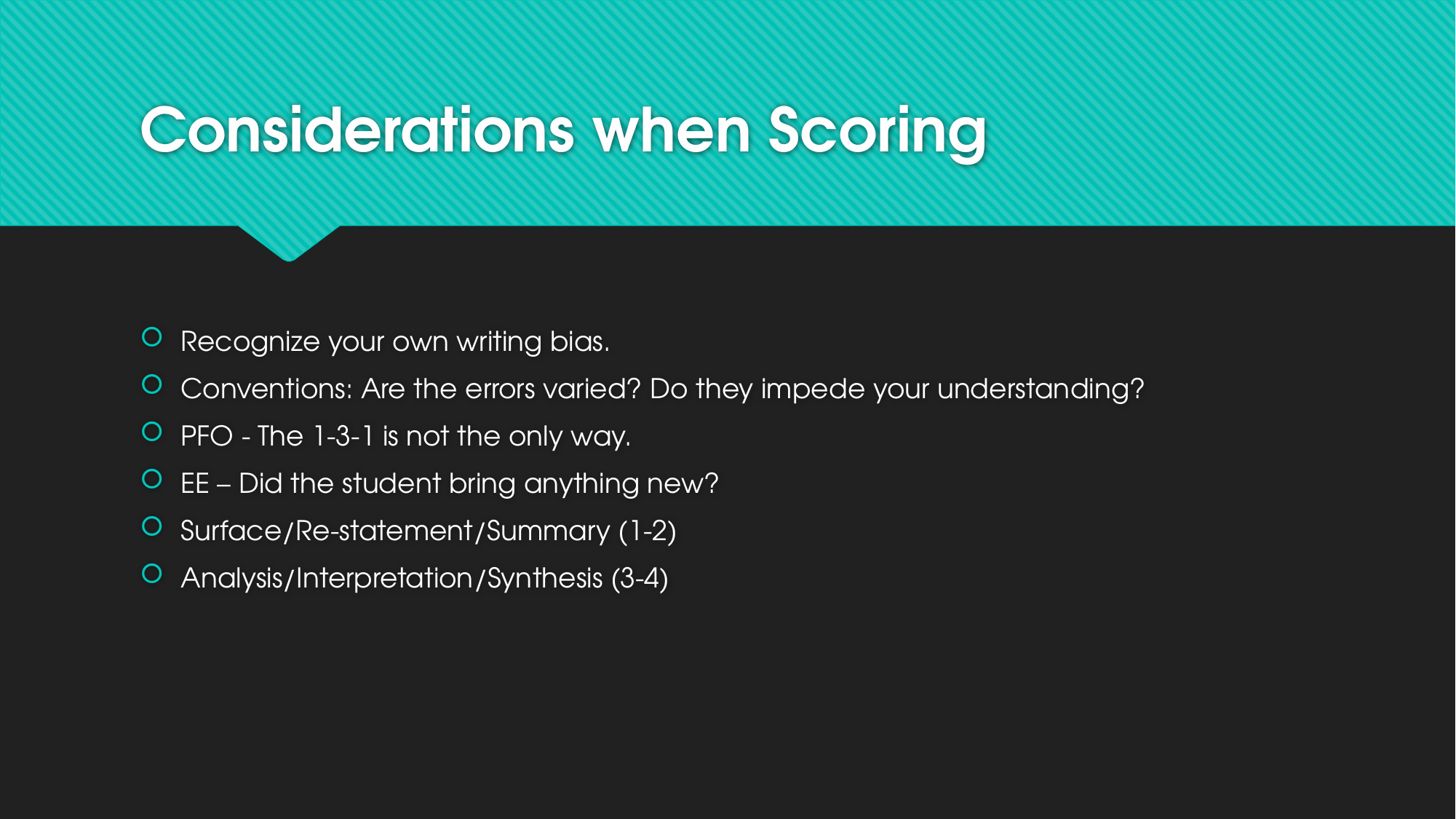

# Considerations when Scoring
Recognize your own writing bias.
Conventions: Are the errors varied? Do they impede your understanding?
PFO - The 1-3-1 is not the only way.
EE – Did the student bring anything new?
Surface/Re-statement/Summary (1-2)
Analysis/Interpretation/Synthesis (3-4)